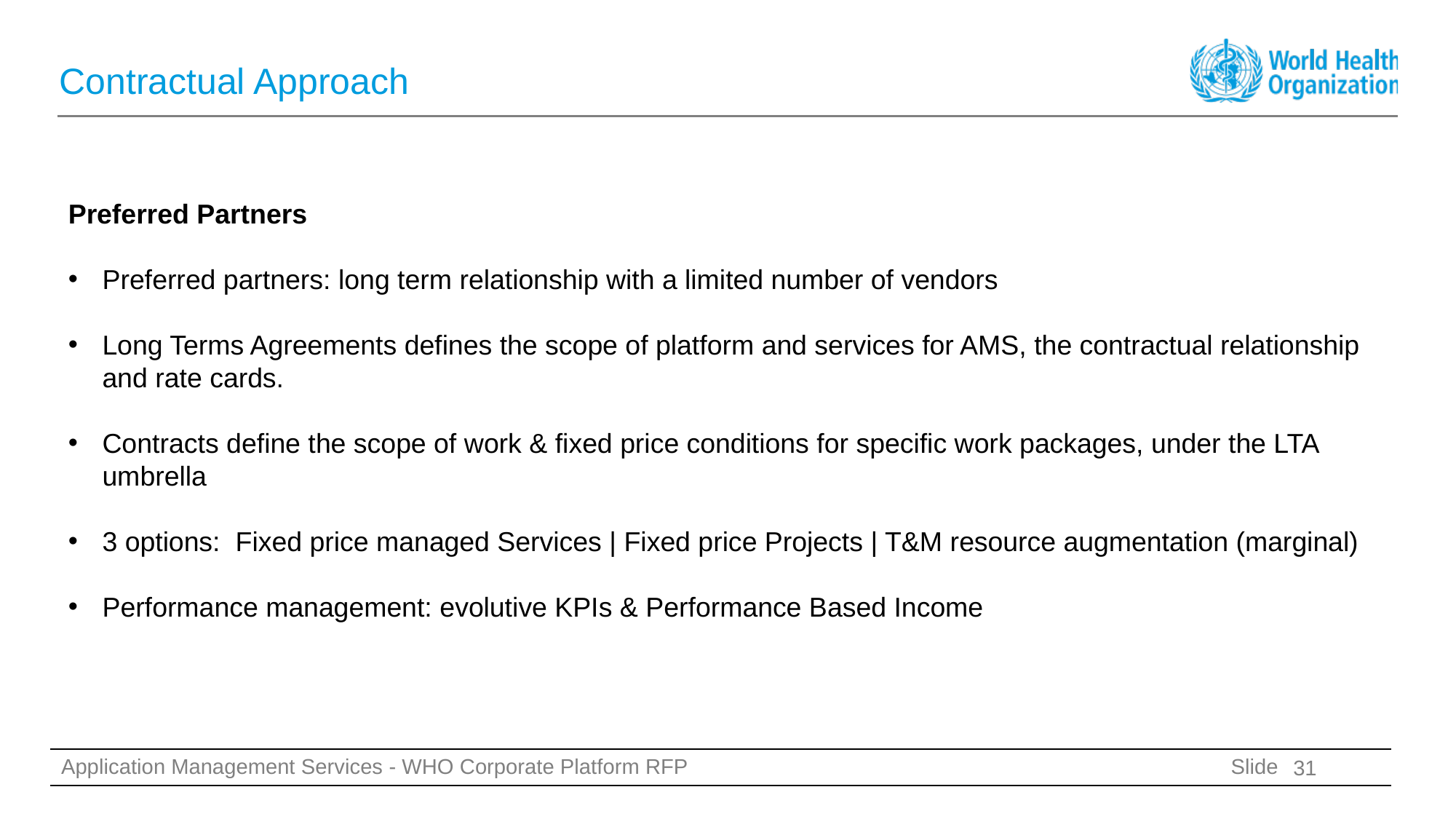

# Contractual Approach
Preferred Partners

Preferred partners: long term relationship with a limited number of vendors

Long Terms Agreements defines the scope of platform and services for AMS, the contractual relationship and rate cards.

Contracts define the scope of work & fixed price conditions for specific work packages, under the LTA umbrella

3 options:  Fixed price managed Services | Fixed price Projects | T&M resource augmentation (marginal)

Performance management: evolutive KPIs & Performance Based Income